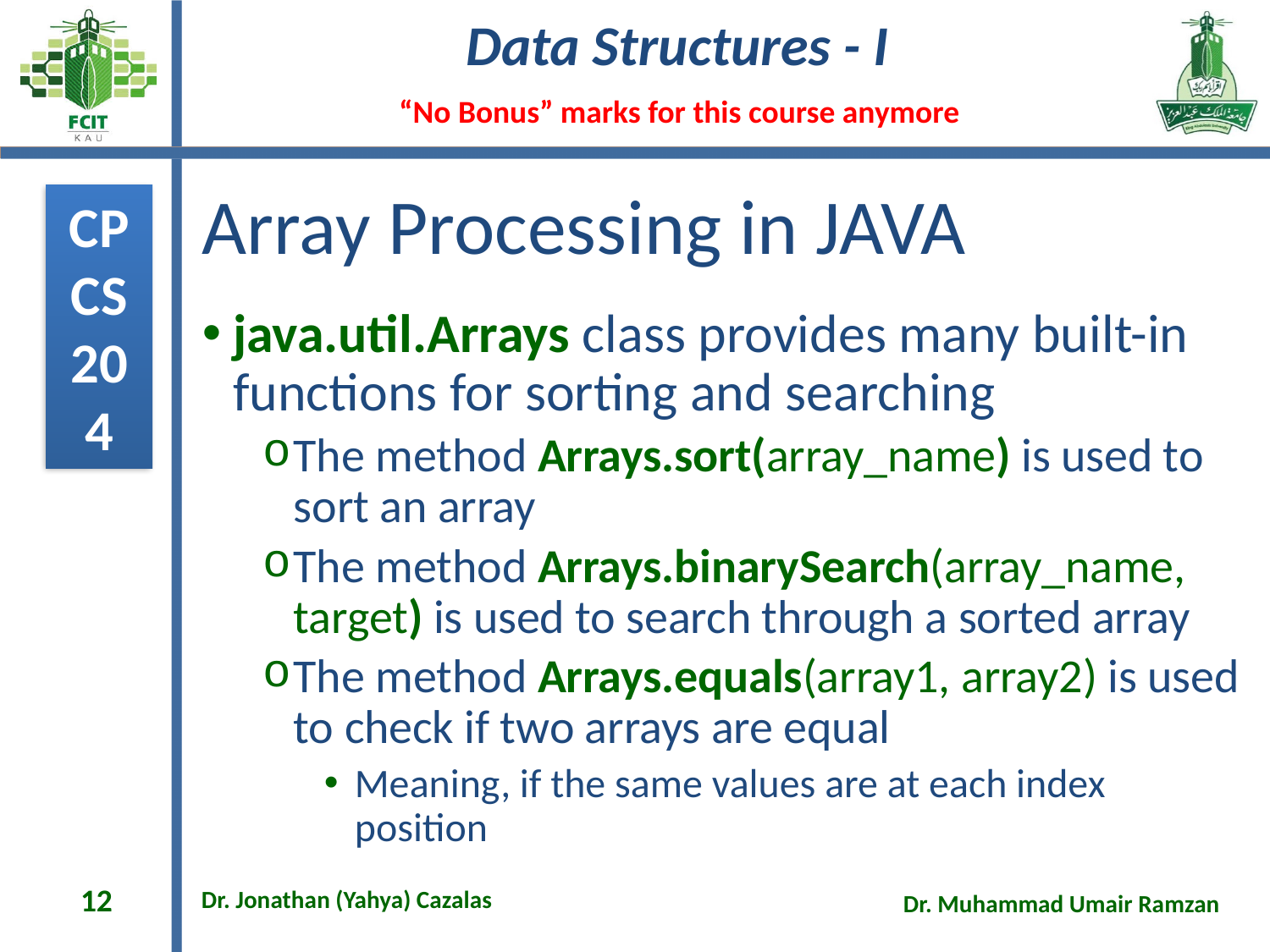

# Array Processing in JAVA
java.util.Arrays class provides many built-in functions for sorting and searching
The method Arrays.sort(array_name) is used to sort an array
The method Arrays.binarySearch(array_name, target) is used to search through a sorted array
The method Arrays.equals(array1, array2) is used to check if two arrays are equal
Meaning, if the same values are at each index position

12